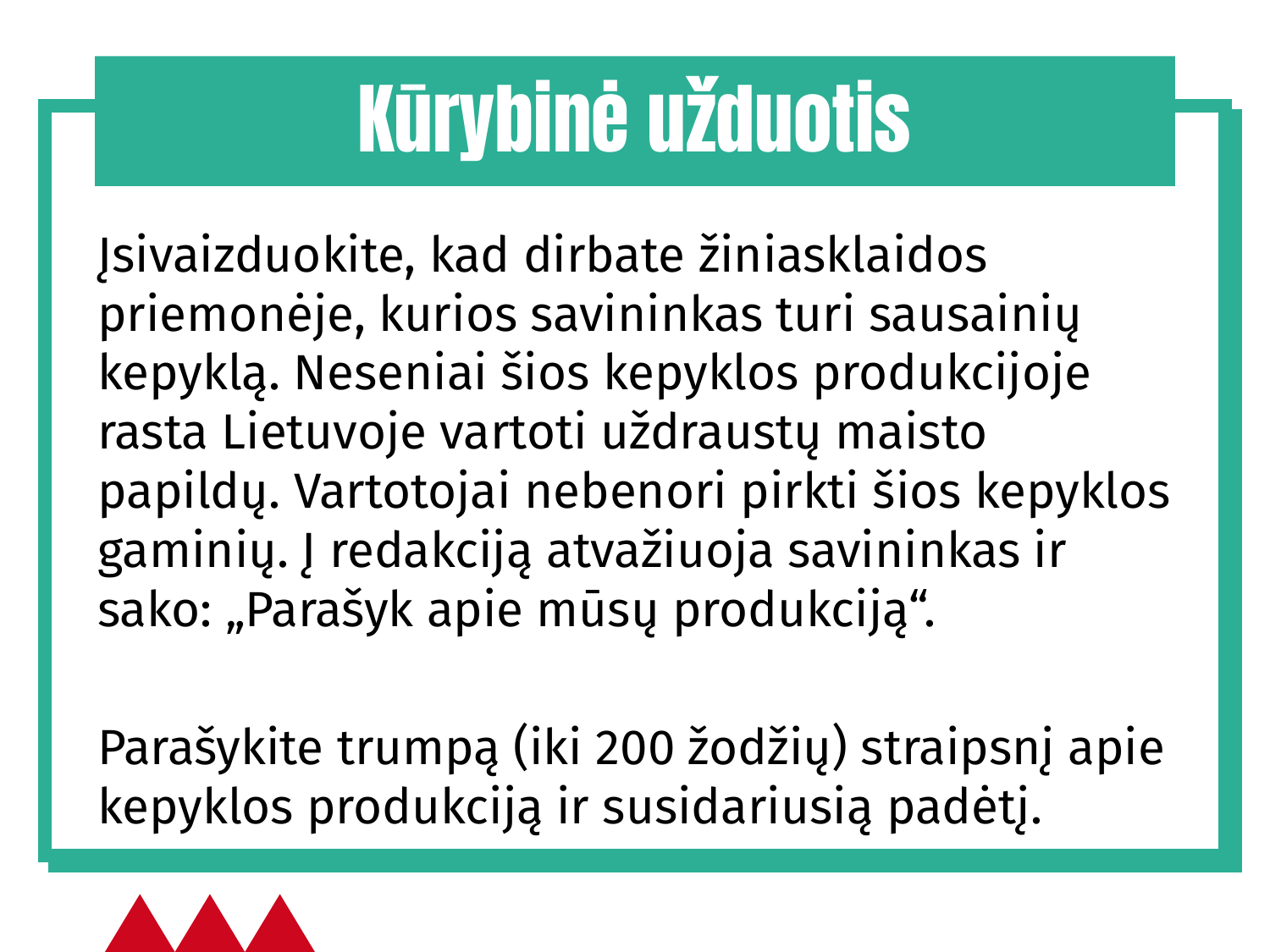

# Kūrybinė užduotis
Įsivaizduokite, kad dirbate žiniasklaidos priemonėje, kurios savininkas turi sausainių kepyklą. Neseniai šios kepyklos produkcijoje rasta Lietuvoje vartoti uždraustų maisto papildų. Vartotojai nebenori pirkti šios kepyklos gaminių. Į redakciją atvažiuoja savininkas ir sako: „Parašyk apie mūsų produkciją“.

Parašykite trumpą (iki 200 žodžių) straipsnį apie kepyklos produkciją ir susidariusią padėtį.